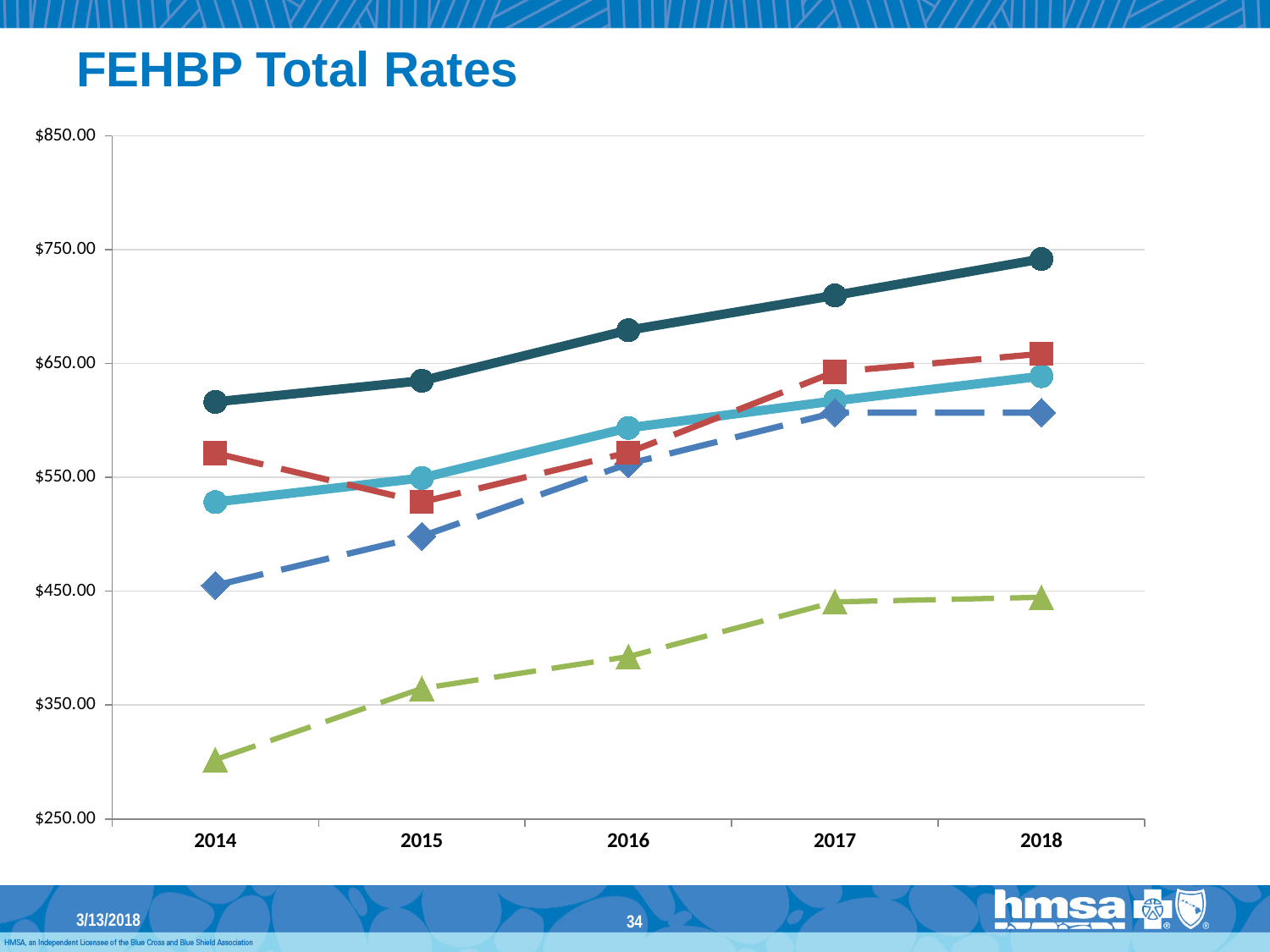

# FEHBP Total Rates

### Chart

| Category | BCBS Standard | BCBS Basic | HMSA Fed87 | Kaiser High | Kaiser Standard |
|---|---|---|---|---|---|
| 2014 | 616.42 | 528.36 | 455.09 | 571.29 | 302.14 |
| 2015 | 634.92 | 549.51 | 498.33 | 528.32 | 364.61 |
| 2016 | 679.36 | 593.54 | 562.01 | 571.89 | 392.6 |
| 2017 | 709.9300000000001 | 617.28 | 606.95 | 642.72 | 440.64 |
| 2018 | 741.89 | 638.95 | 606.95 | 658.58 | 444.69 |
3/13/2018
34